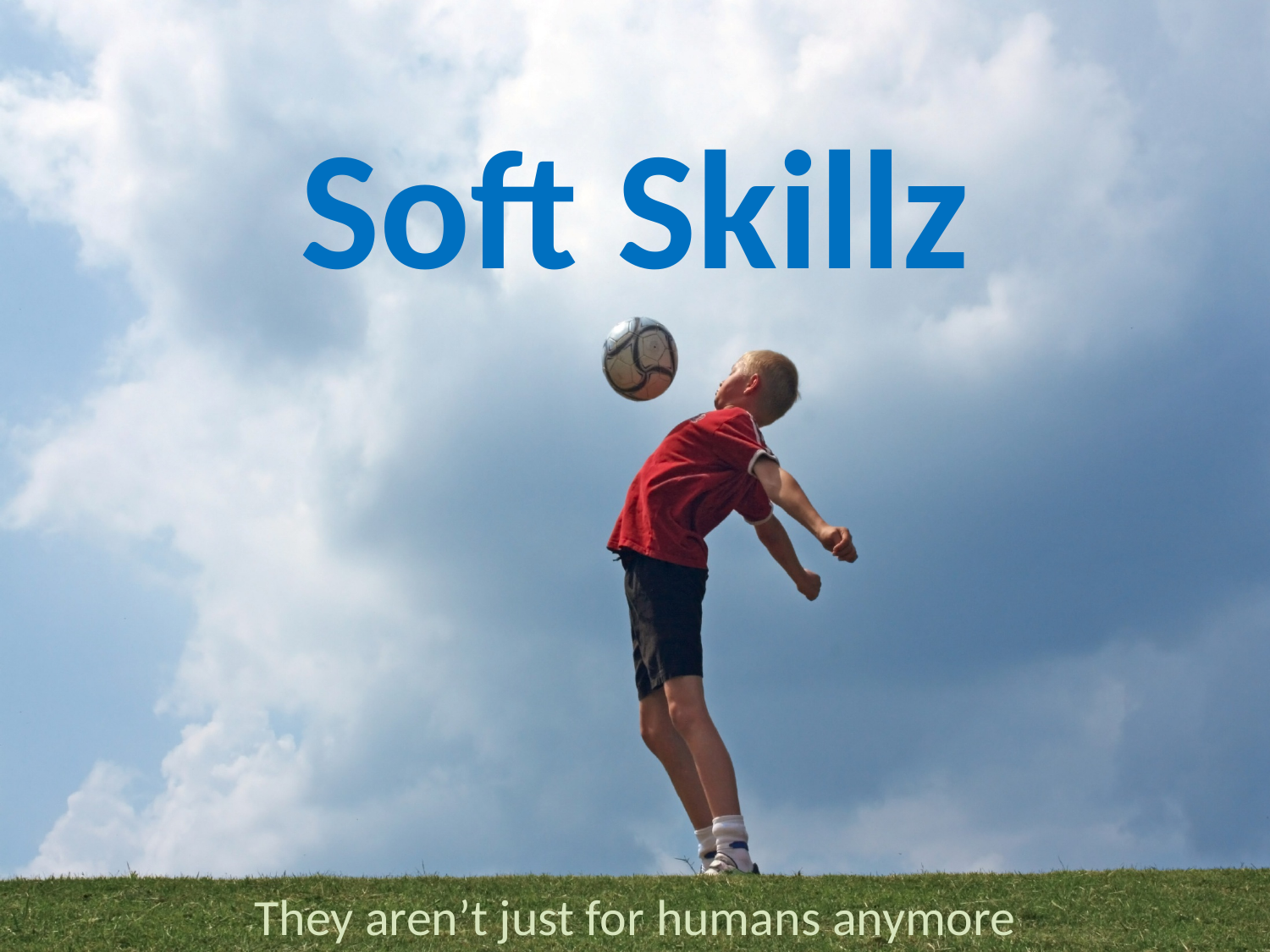

# Soft Skillz
They aren’t just for humans anymore